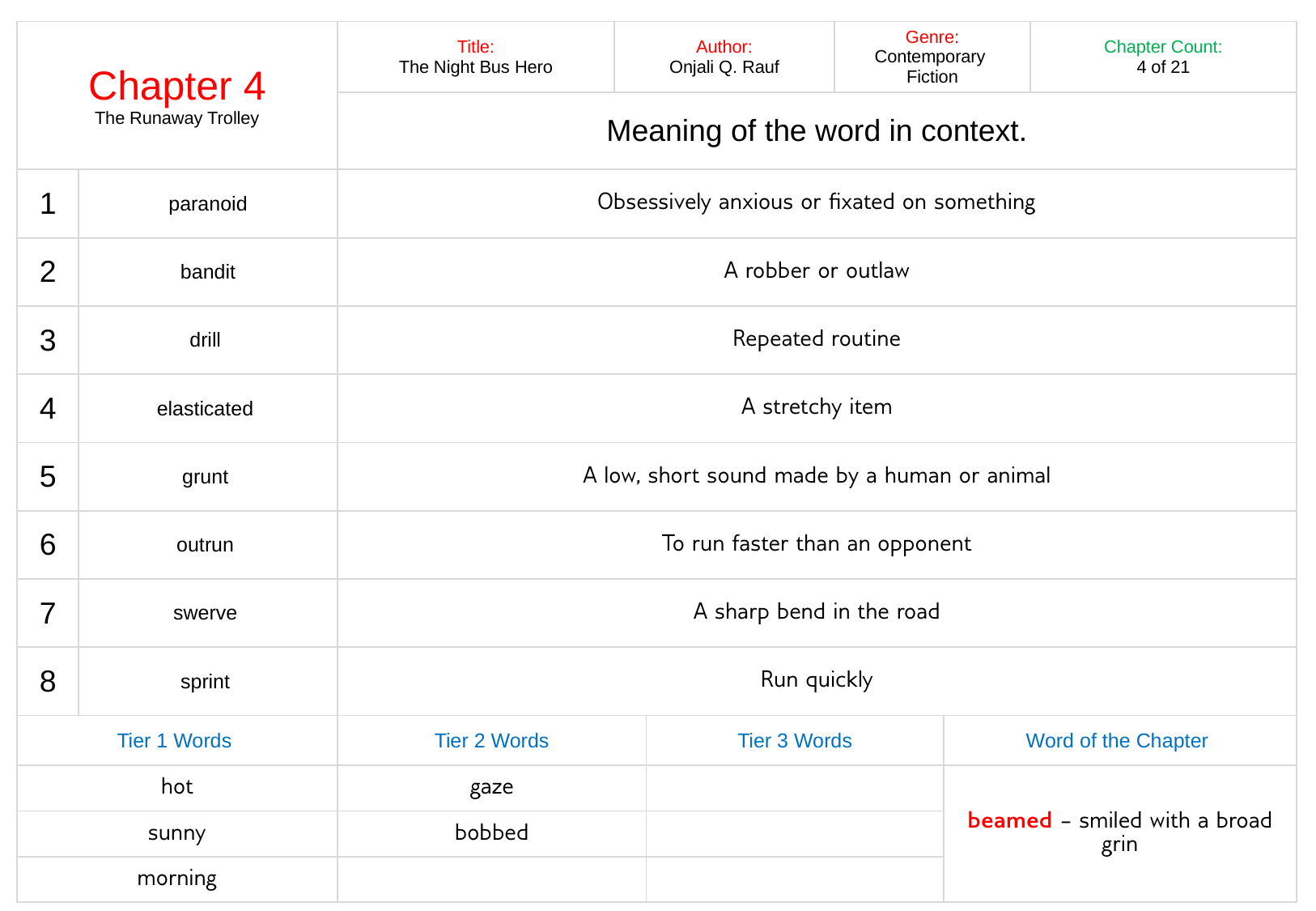

| Chapter 4 The Runaway Trolley |  | Title: The Night Bus Hero | Author: Onjali Q. Rauf |  | Genre: Contemporary Fiction | Chapter Word Count: 435 | Chapter Count: 4 of 21 |
| --- | --- | --- | --- | --- | --- | --- | --- |
|  |  | Meaning of the word in context. |  |  |  |  |  |
| 1 | paranoid | Obsessively anxious or fixated on something |  |  |  |  |  |
| 2 | bandit | A robber or outlaw |  |  |  |  |  |
| 3 | drill | Repeated routine |  |  |  |  |  |
| 4 | elasticated | A stretchy item |  |  |  |  |  |
| 5 | grunt | A low, short sound made by a human or animal |  |  |  |  |  |
| 6 | outrun | To run faster than an opponent |  |  |  |  |  |
| 7 | swerve | A sharp bend in the road |  |  |  |  |  |
| 8 | sprint | Run quickly |  |  |  |  |  |
| Tier 1 Words |  | Tier 2 Words |  | Tier 3 Words |  | Word of the Chapter |  |
| hot |  | gaze |  |  |  | beamed – smiled with a broad grin |  |
| sunny |  | bobbed |  |  |  |  |  |
| morning |  |  |  |  |  |  |  |